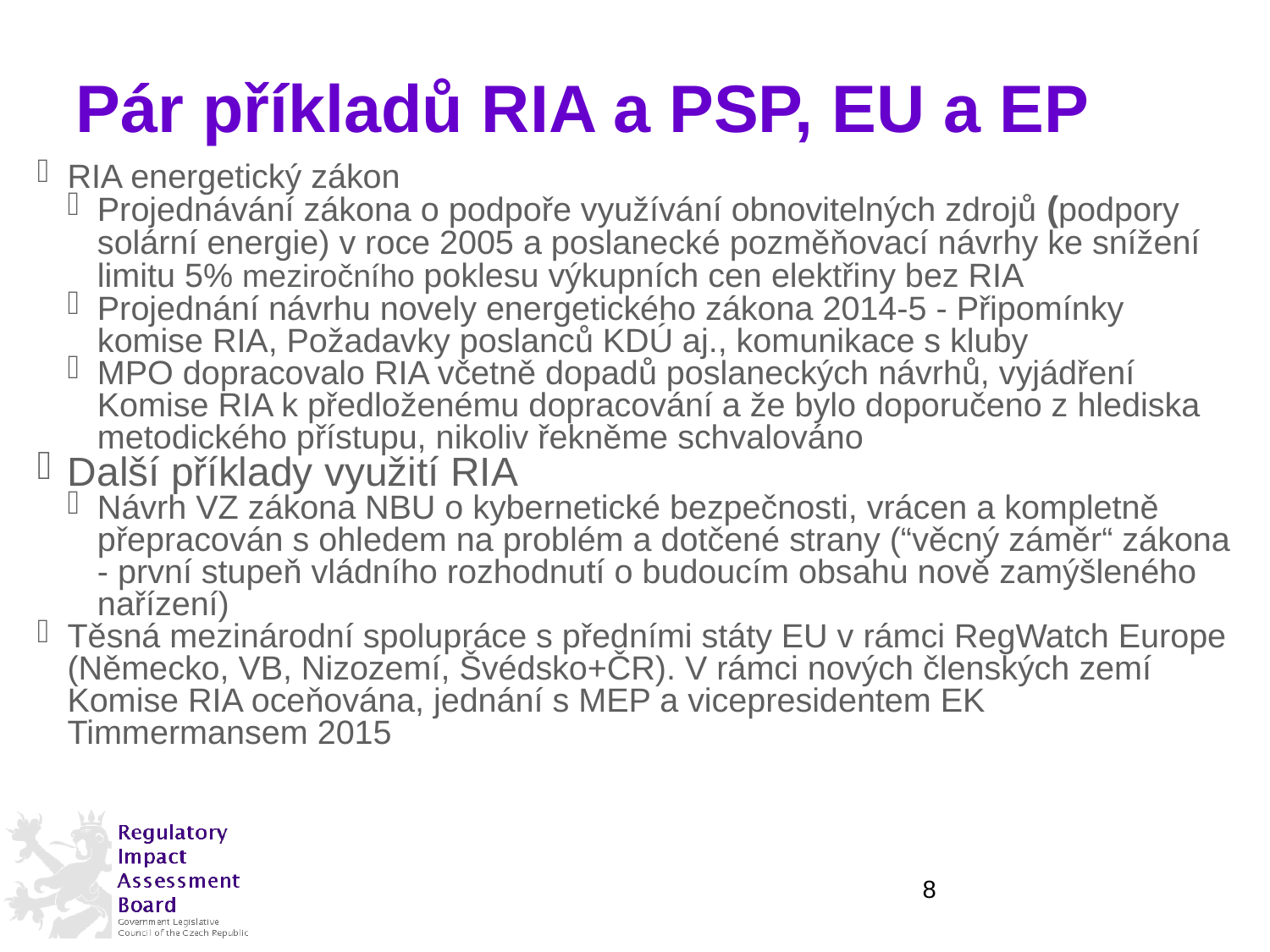

Pár příkladů RIA a PSP, EU a EP
RIA energetický zákon
Projednávání zákona o podpoře využívání obnovitelných zdrojů (podpory solární energie) v roce 2005 a poslanecké pozměňovací návrhy ke snížení limitu 5% meziročního poklesu výkupních cen elektřiny bez RIA
Projednání návrhu novely energetického zákona 2014-5 - Připomínky komise RIA, Požadavky poslanců KDÚ aj., komunikace s kluby
MPO dopracovalo RIA včetně dopadů poslaneckých návrhů, vyjádření Komise RIA k předloženému dopracování a že bylo doporučeno z hlediska metodického přístupu, nikoliv řekněme schvalováno
Další příklady využití RIA
Návrh VZ zákona NBU o kybernetické bezpečnosti, vrácen a kompletně přepracován s ohledem na problém a dotčené strany (“věcný záměr“ zákona - první stupeň vládního rozhodnutí o budoucím obsahu nově zamýšleného nařízení)
Těsná mezinárodní spolupráce s předními státy EU v rámci RegWatch Europe (Německo, VB, Nizozemí, Švédsko+ČR). V rámci nových členských zemí Komise RIA oceňována, jednání s MEP a vicepresidentem EK Timmermansem 2015
8